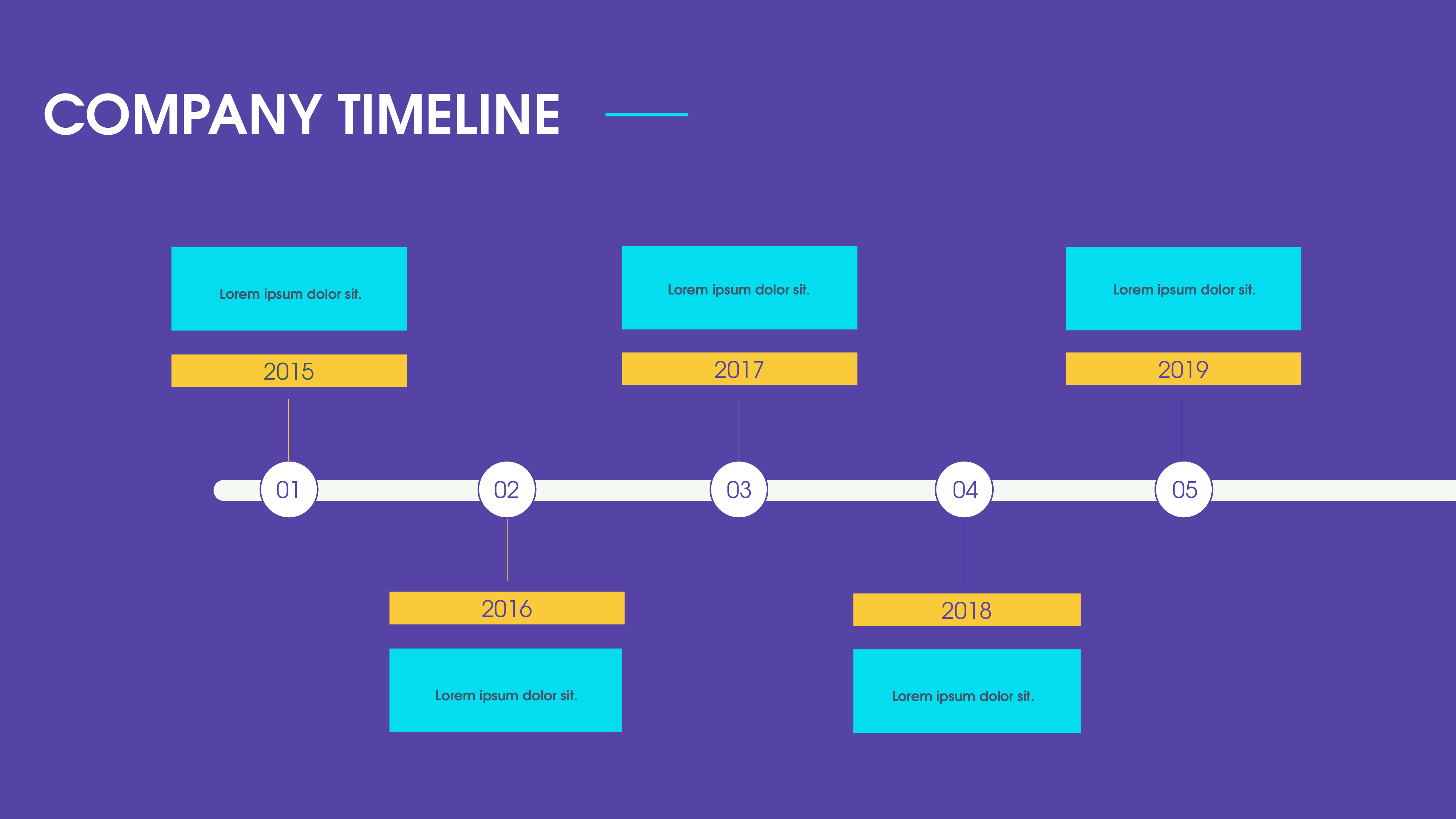

COMPANY TIMELINE

Lorem ipsum dolor sit.
Lorem ipsum dolor sit.
Lorem ipsum dolor sit.
2017
2019
2015

01
02
03
04
05

Start
2016
2018

Lorem ipsum dolor sit.
Lorem ipsum dolor sit.